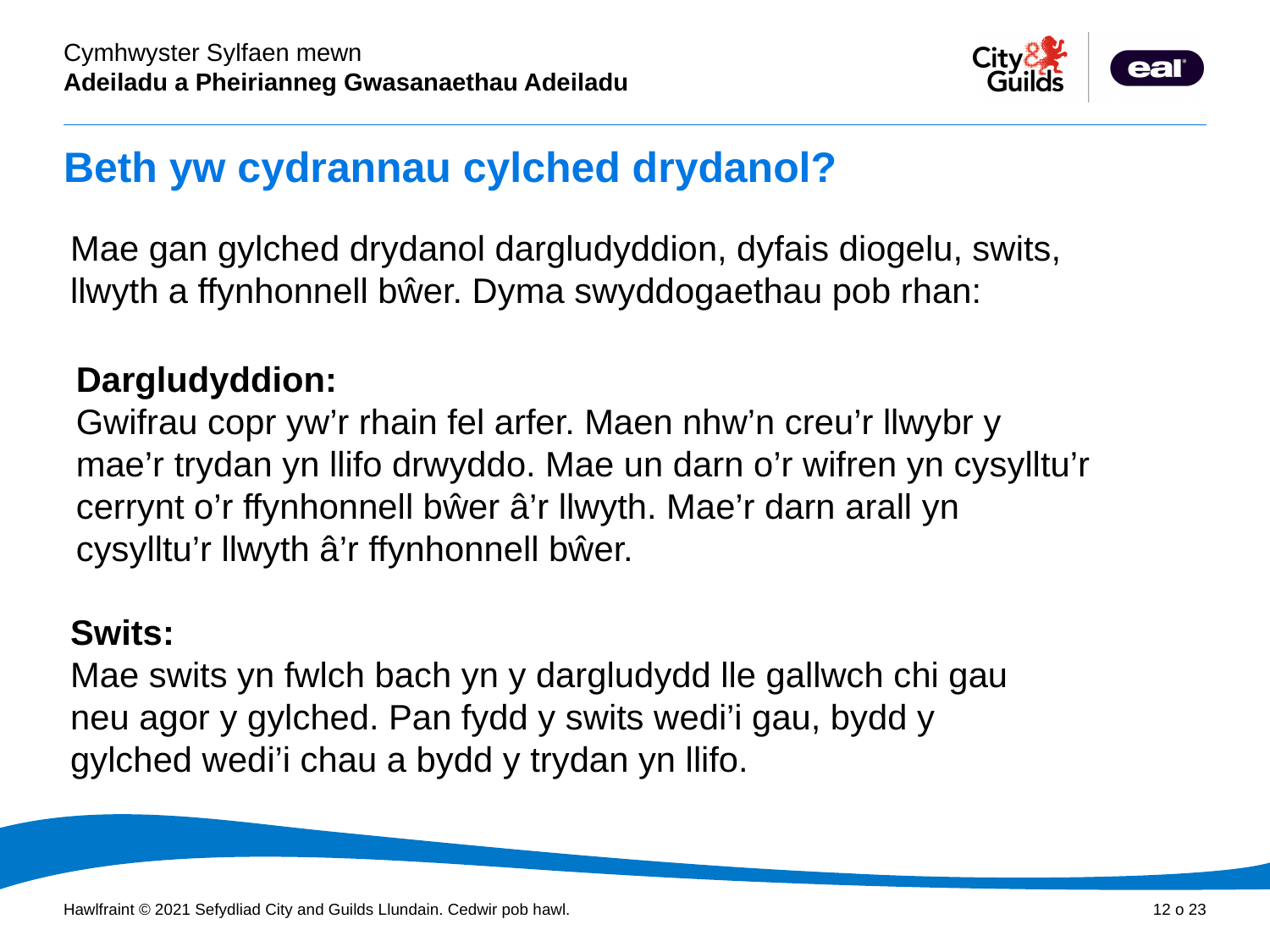

# Beth yw cydrannau cylched drydanol?
Mae gan gylched drydanol dargludyddion, dyfais diogelu, swits, llwyth a ffynhonnell bŵer. Dyma swyddogaethau pob rhan:
Dargludyddion:
Gwifrau copr yw’r rhain fel arfer. Maen nhw’n creu’r llwybr y mae’r trydan yn llifo drwyddo. Mae un darn o’r wifren yn cysylltu’r cerrynt o’r ffynhonnell bŵer â’r llwyth. Mae’r darn arall yn cysylltu’r llwyth â’r ffynhonnell bŵer.
Swits:
Mae swits yn fwlch bach yn y dargludydd lle gallwch chi gau neu agor y gylched. Pan fydd y swits wedi’i gau, bydd y gylched wedi’i chau a bydd y trydan yn llifo.